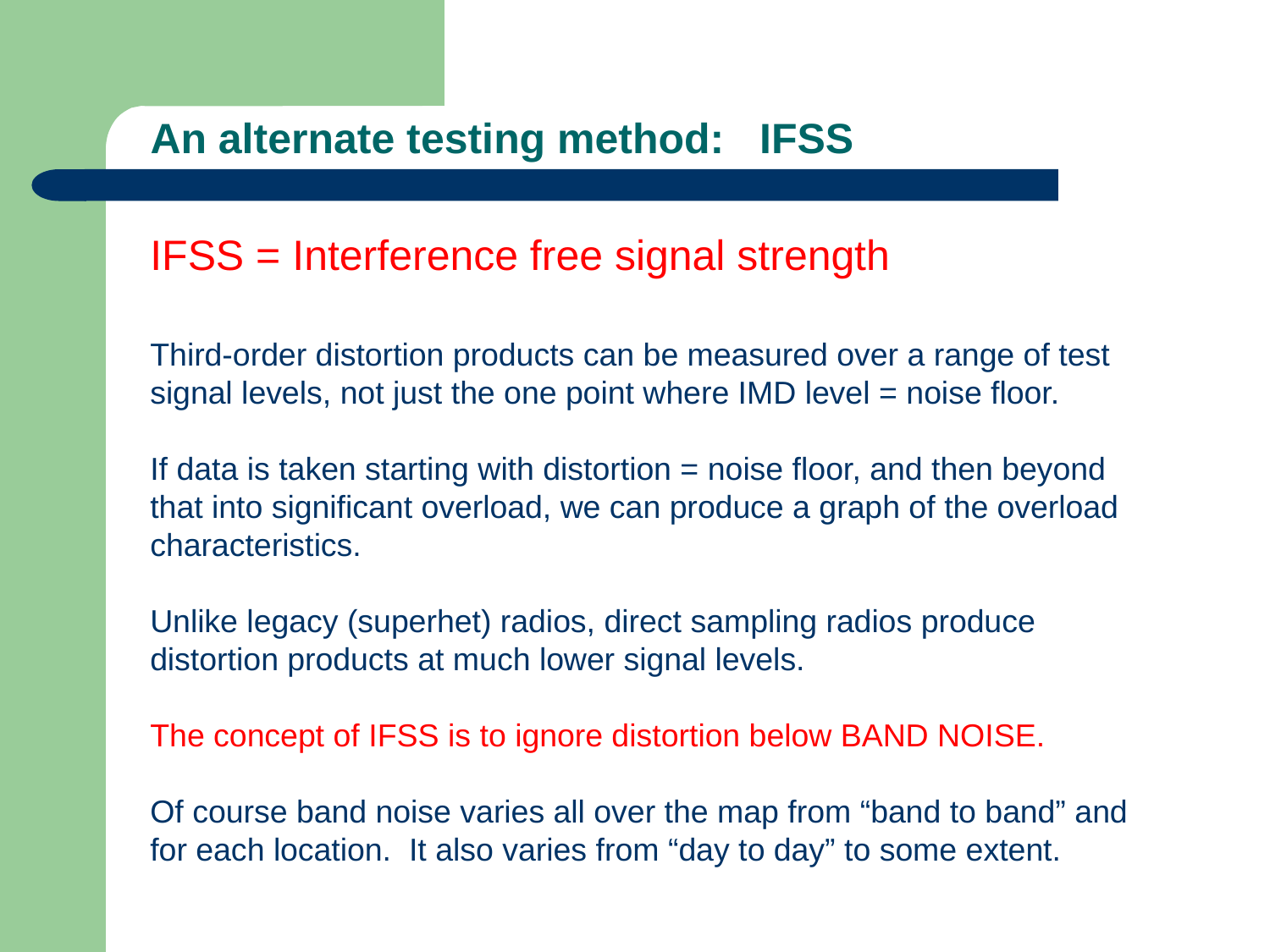

# An alternate testing method:   IFSS
IFSS = Interference free signal strength
Third-order distortion products can be measured over a range of test signal levels, not just the one point where IMD level = noise floor.

If data is taken starting with distortion = noise floor, and then beyond that into significant overload, we can produce a graph of the overload characteristics.

Unlike legacy (superhet) radios, direct sampling radios produce distortion products at much lower signal levels.

The concept of IFSS is to ignore distortion below BAND NOISE.

Of course band noise varies all over the map from “band to band” and for each location.  It also varies from “day to day” to some extent.